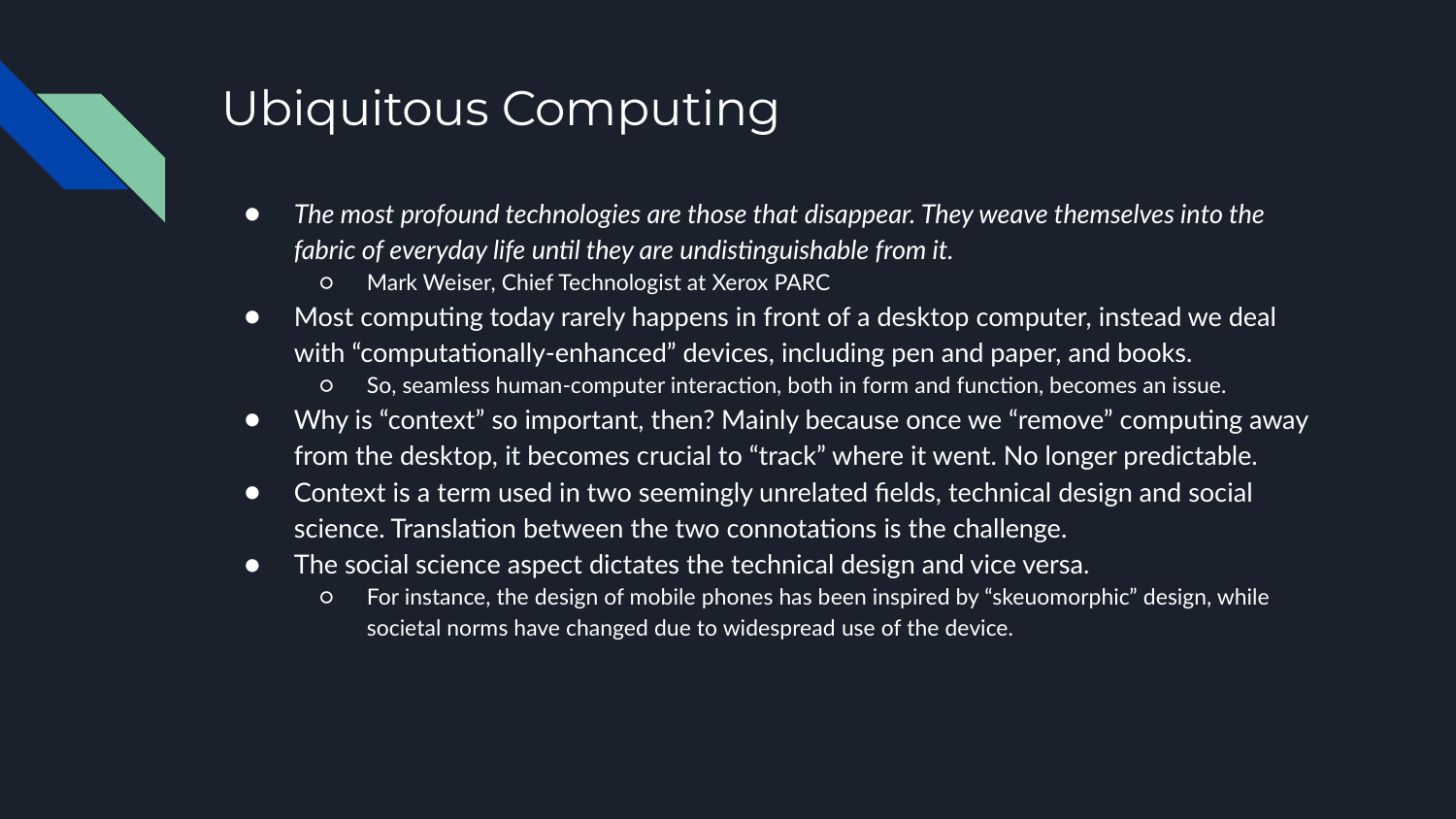

# Ubiquitous Computing
The most profound technologies are those that disappear. They weave themselves into the fabric of everyday life until they are undistinguishable from it.
Mark Weiser, Chief Technologist at Xerox PARC
Most computing today rarely happens in front of a desktop computer, instead we deal with “computationally-enhanced” devices, including pen and paper, and books.
So, seamless human-computer interaction, both in form and function, becomes an issue.
Why is “context” so important, then? Mainly because once we “remove” computing away from the desktop, it becomes crucial to “track” where it went. No longer predictable.
Context is a term used in two seemingly unrelated fields, technical design and social science. Translation between the two connotations is the challenge.
The social science aspect dictates the technical design and vice versa.
For instance, the design of mobile phones has been inspired by “skeuomorphic” design, while societal norms have changed due to widespread use of the device.